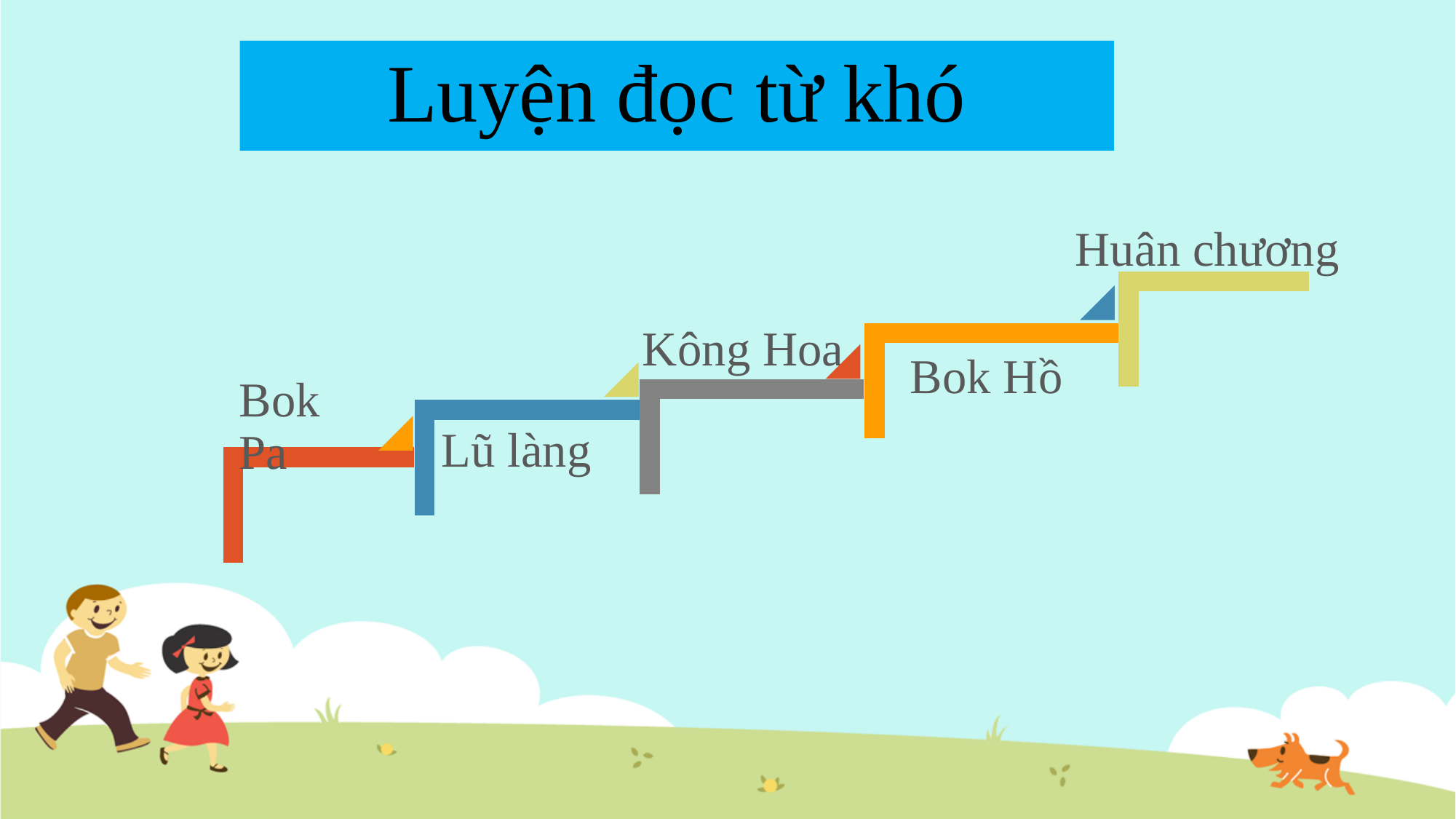

Luyện đọc từ khó
Bok Pa
Lũ làng
Kông Hoa
Bok Hồ
Huân chương